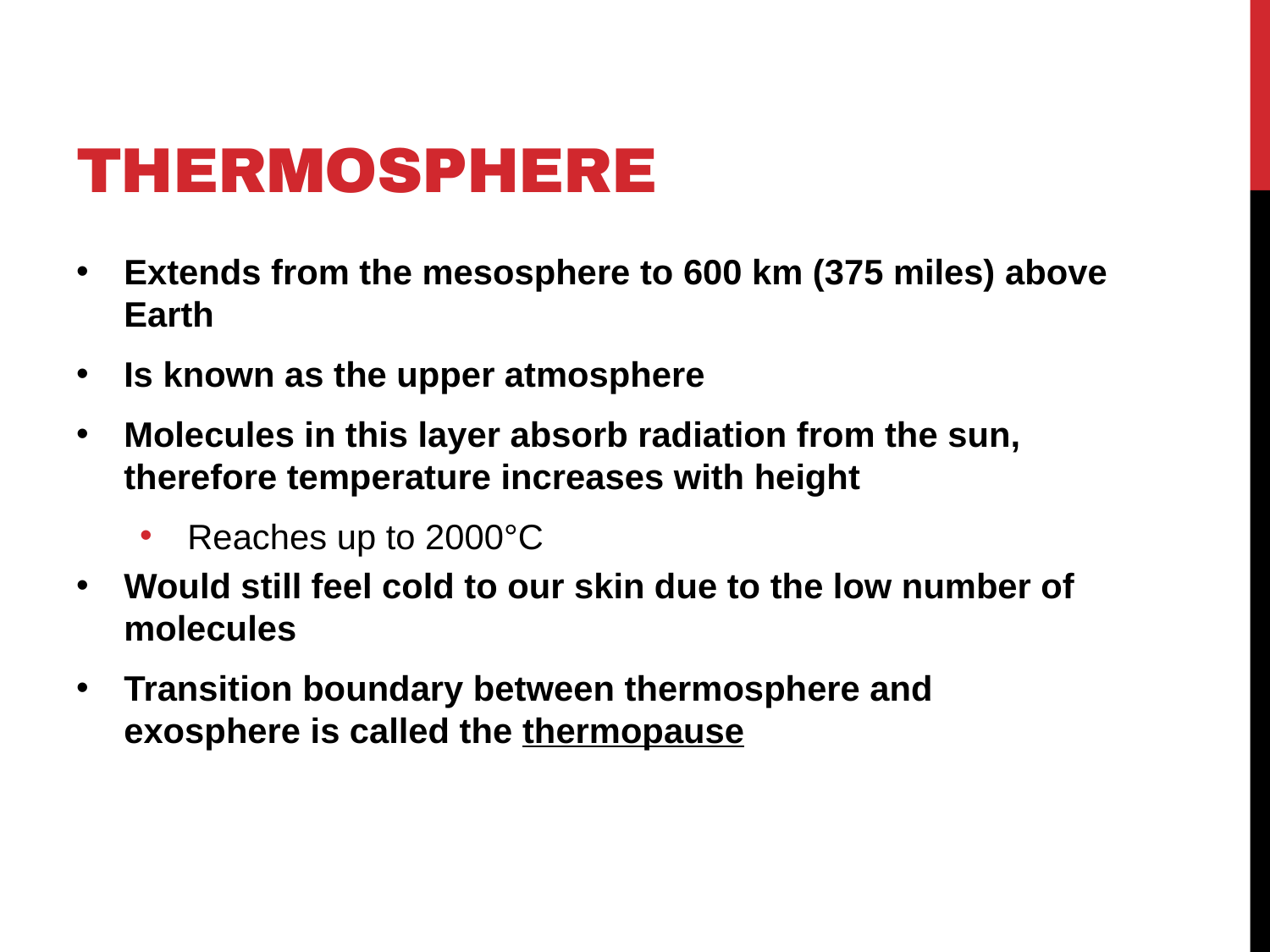

# Thermosphere
Extends from the mesosphere to 600 km (375 miles) above Earth
Is known as the upper atmosphere
Molecules in this layer absorb radiation from the sun, therefore temperature increases with height
Reaches up to 2000°C
Would still feel cold to our skin due to the low number of molecules
Transition boundary between thermosphere and exosphere is called the thermopause